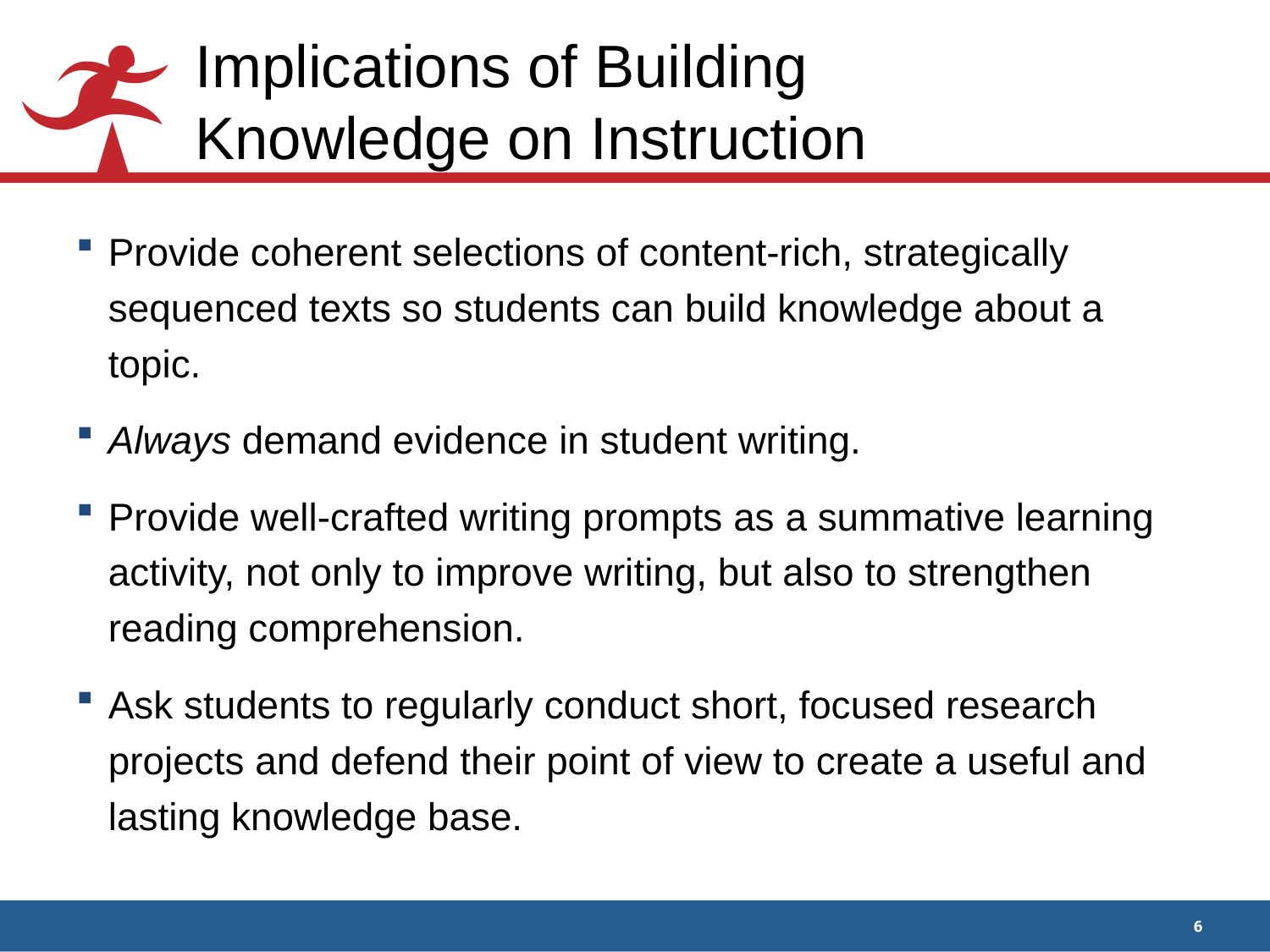

# Implications of Building Knowledge on Instruction
Provide coherent selections of content-rich, strategically sequenced texts so students can build knowledge about a topic.
Always demand evidence in student writing.
Provide well-crafted writing prompts as a summative learning activity, not only to improve writing, but also to strengthen reading comprehension.
Ask students to regularly conduct short, focused research projects and defend their point of view to create a useful and lasting knowledge base.